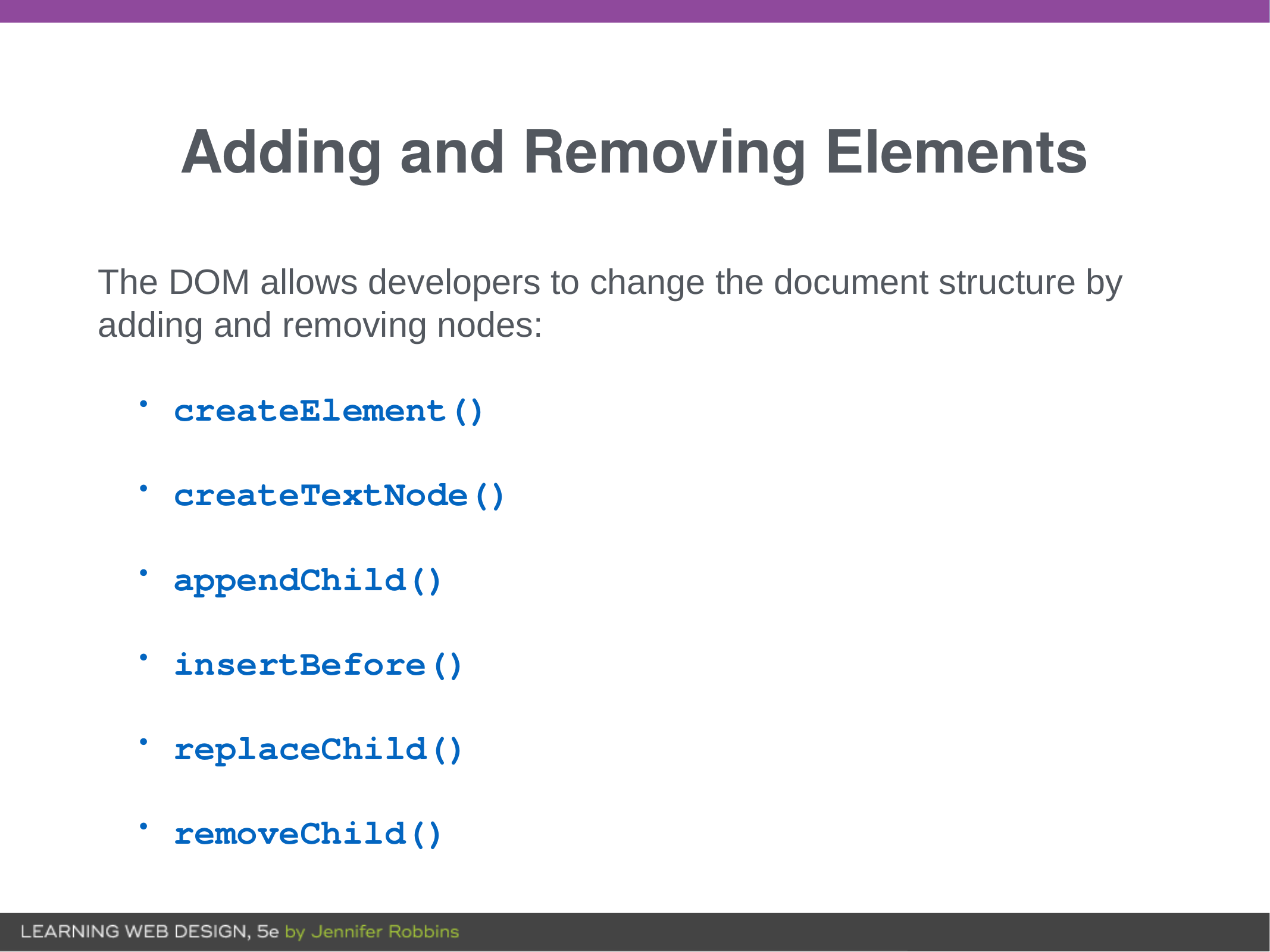

# Adding and Removing Elements
The DOM allows developers to change the document structure by adding and removing nodes:
createElement()
createTextNode()
appendChild()
insertBefore()
replaceChild()
removeChild()